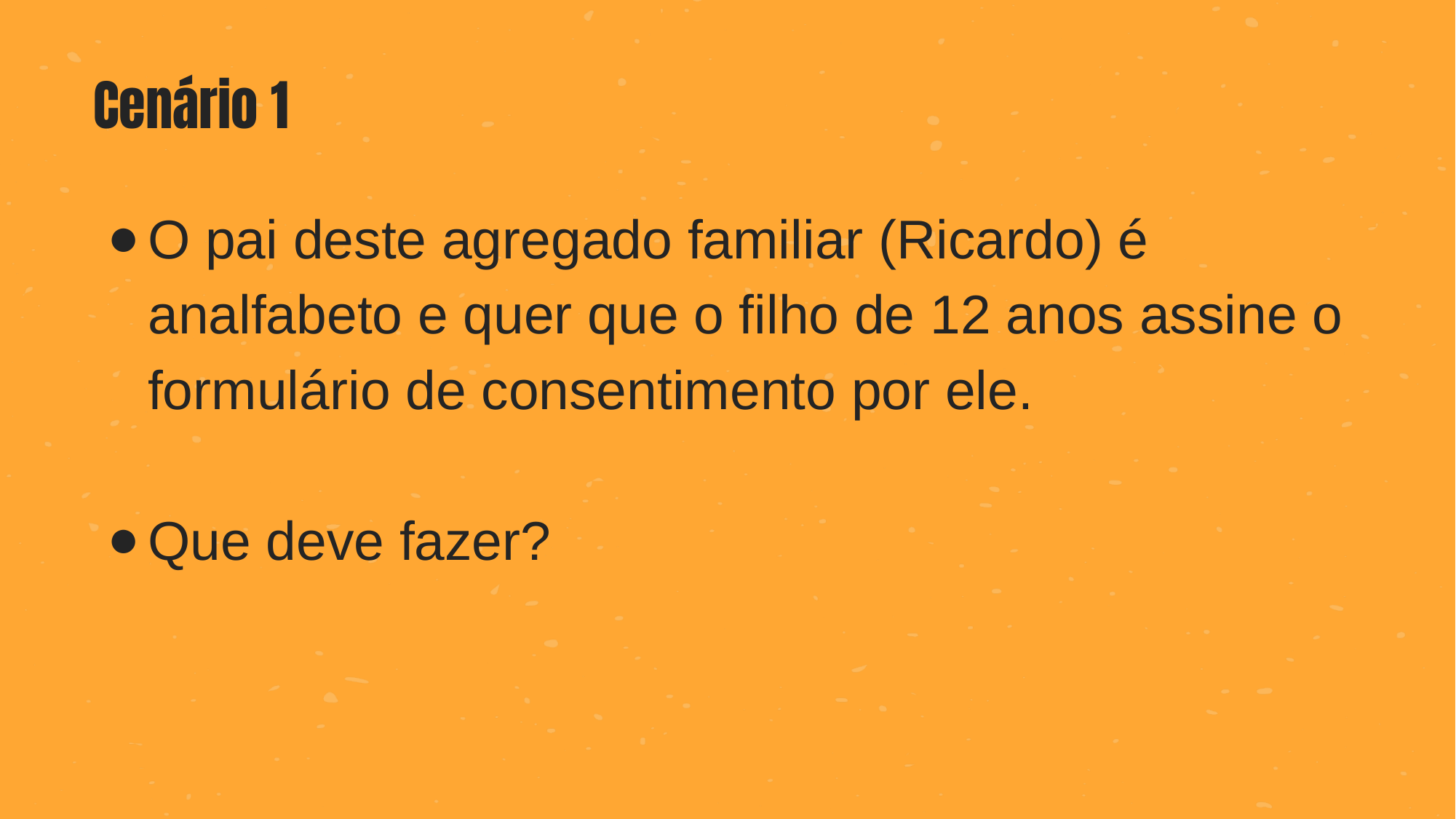

Cenário 1
O pai deste agregado familiar (Ricardo) é analfabeto e quer que o filho de 12 anos assine o formulário de consentimento por ele.

Que deve fazer?